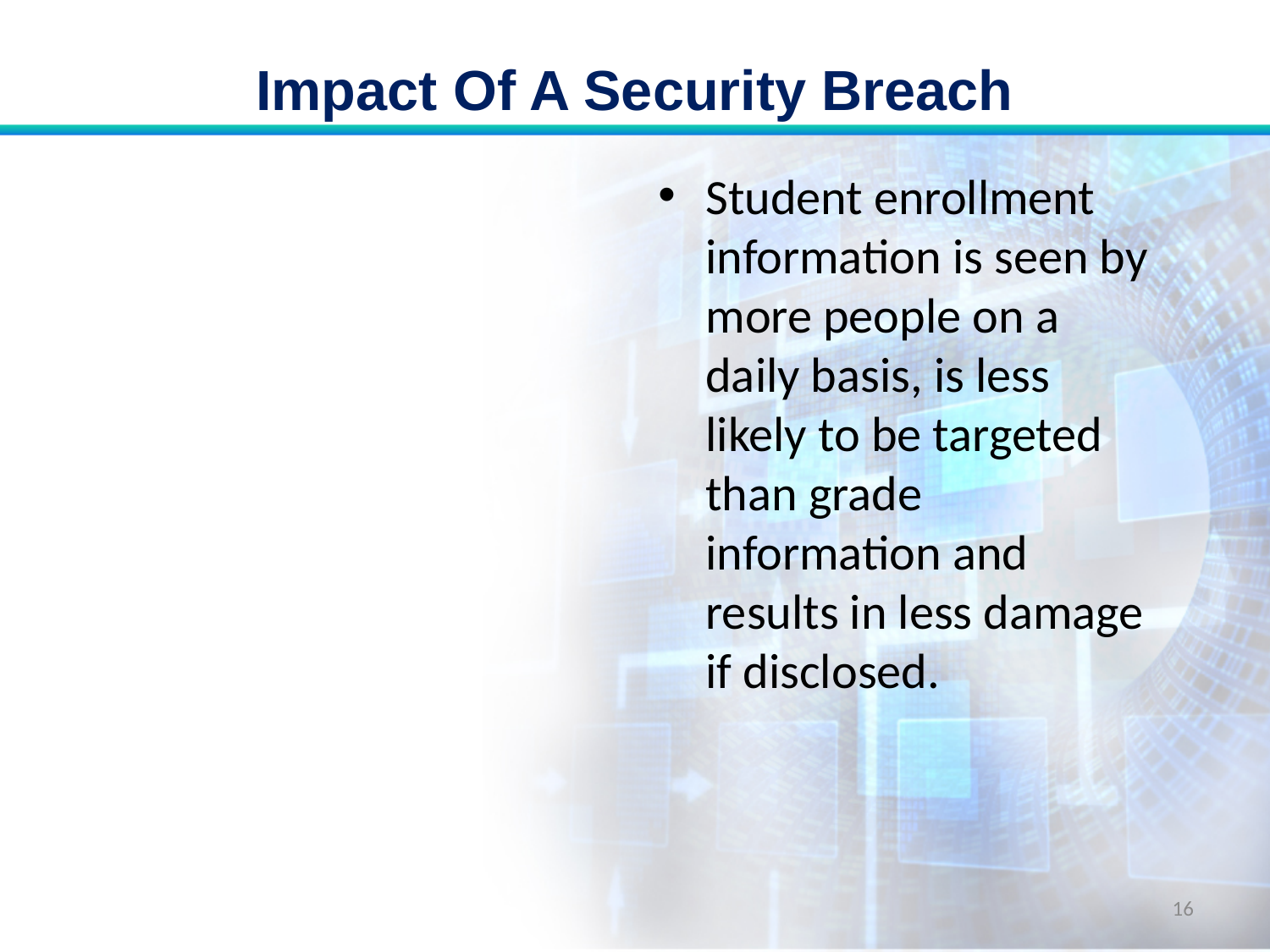

# Impact Of A Security Breach
Student enrollment information is seen by more people on a daily basis, is less likely to be targeted than grade information and results in less damage if disclosed.

16